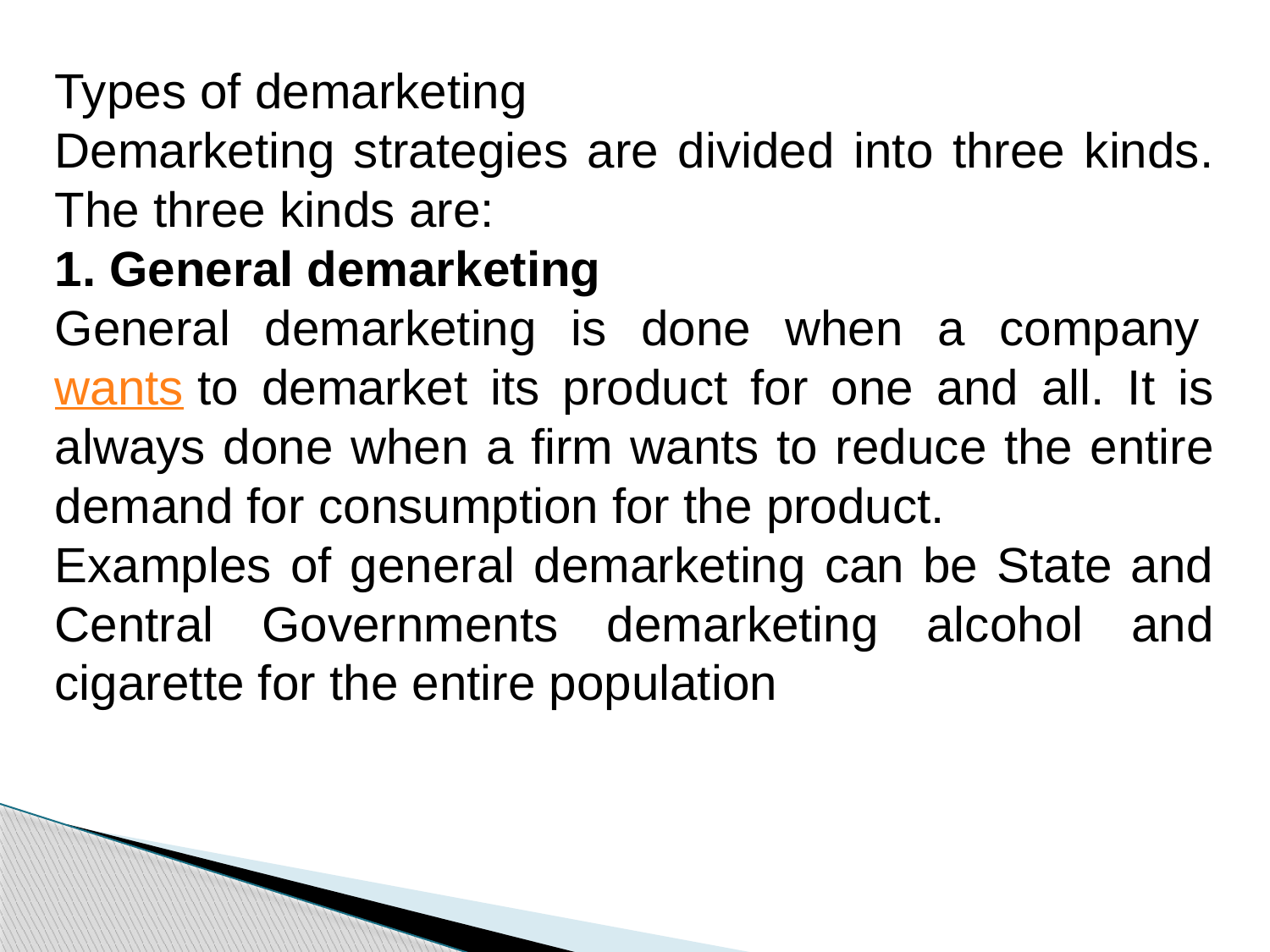

Types of demarketing
Demarketing strategies are divided into three kinds. The three kinds are:
1. General demarketing
General demarketing is done when a company wants to demarket its product for one and all. It is always done when a firm wants to reduce the entire demand for consumption for the product.
Examples of general demarketing can be State and Central Governments demarketing alcohol and cigarette for the entire population